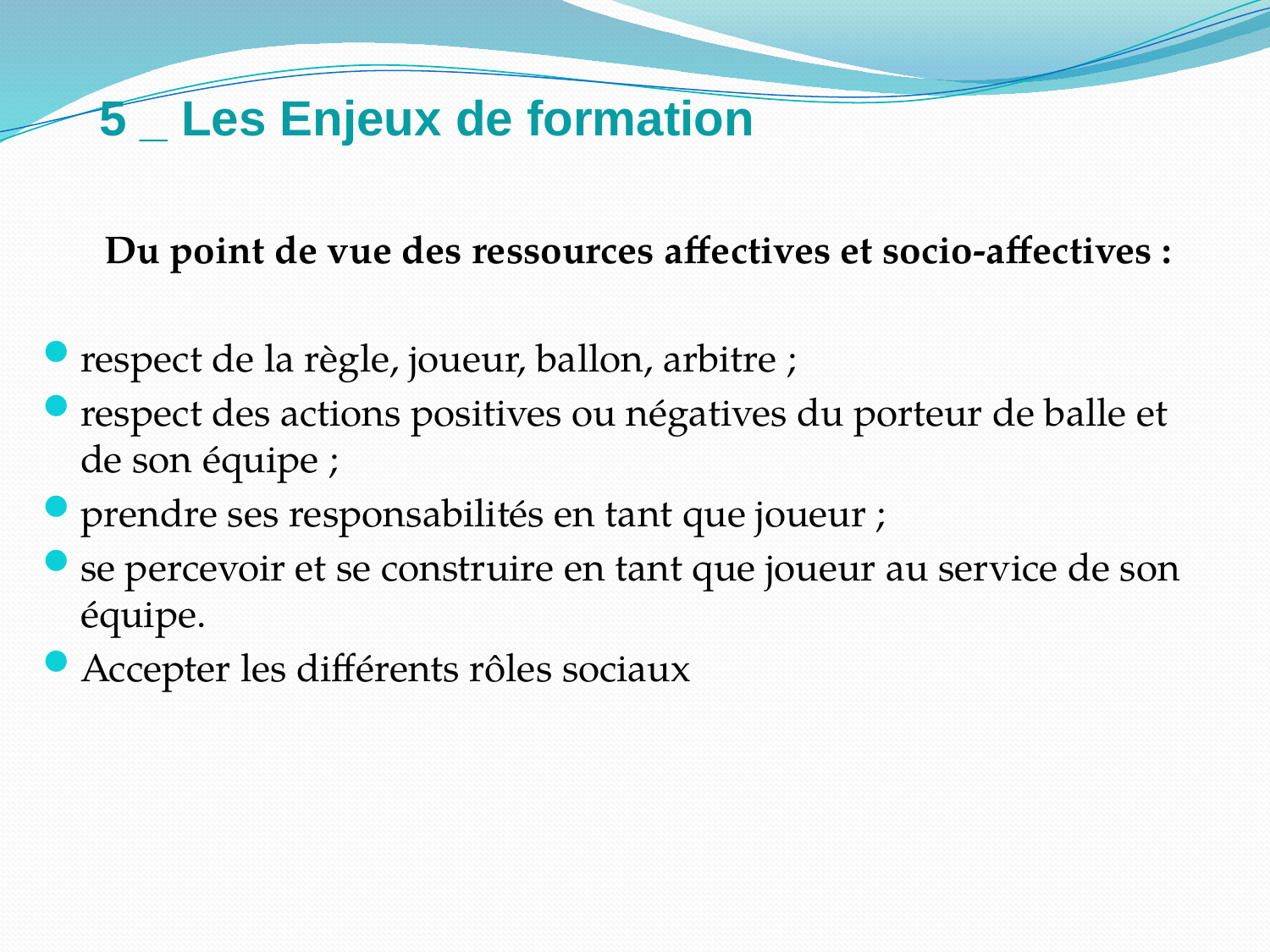

5 _ Les Enjeux de formation
#
       Du point de vue des ressources affectives et socio-affectives :

respect de la règle, joueur, ballon, arbitre ;
respect des actions positives ou négatives du porteur de balle et de son équipe ;
prendre ses responsabilités en tant que joueur ;
se percevoir et se construire en tant que joueur au service de son équipe.
Accepter les différents rôles sociaux